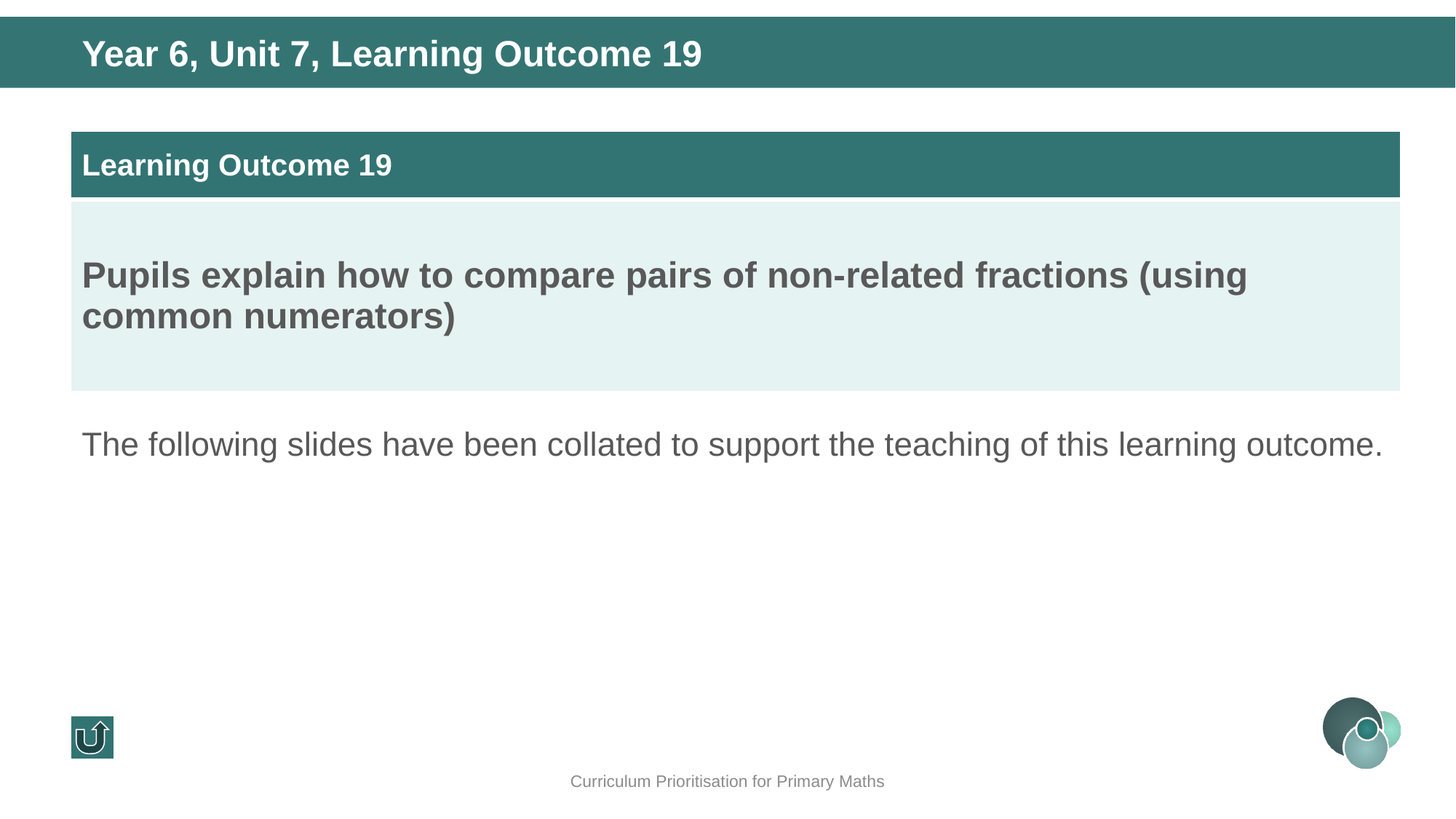

Year 6, Unit 7, Learning Outcome 19
| Learning Outcome 19 |
| --- |
| Pupils explain how to compare pairs of non-related fractions (using common numerators) |
The following slides have been collated to support the teaching of this learning outcome.

Curriculum Prioritisation for Primary Maths